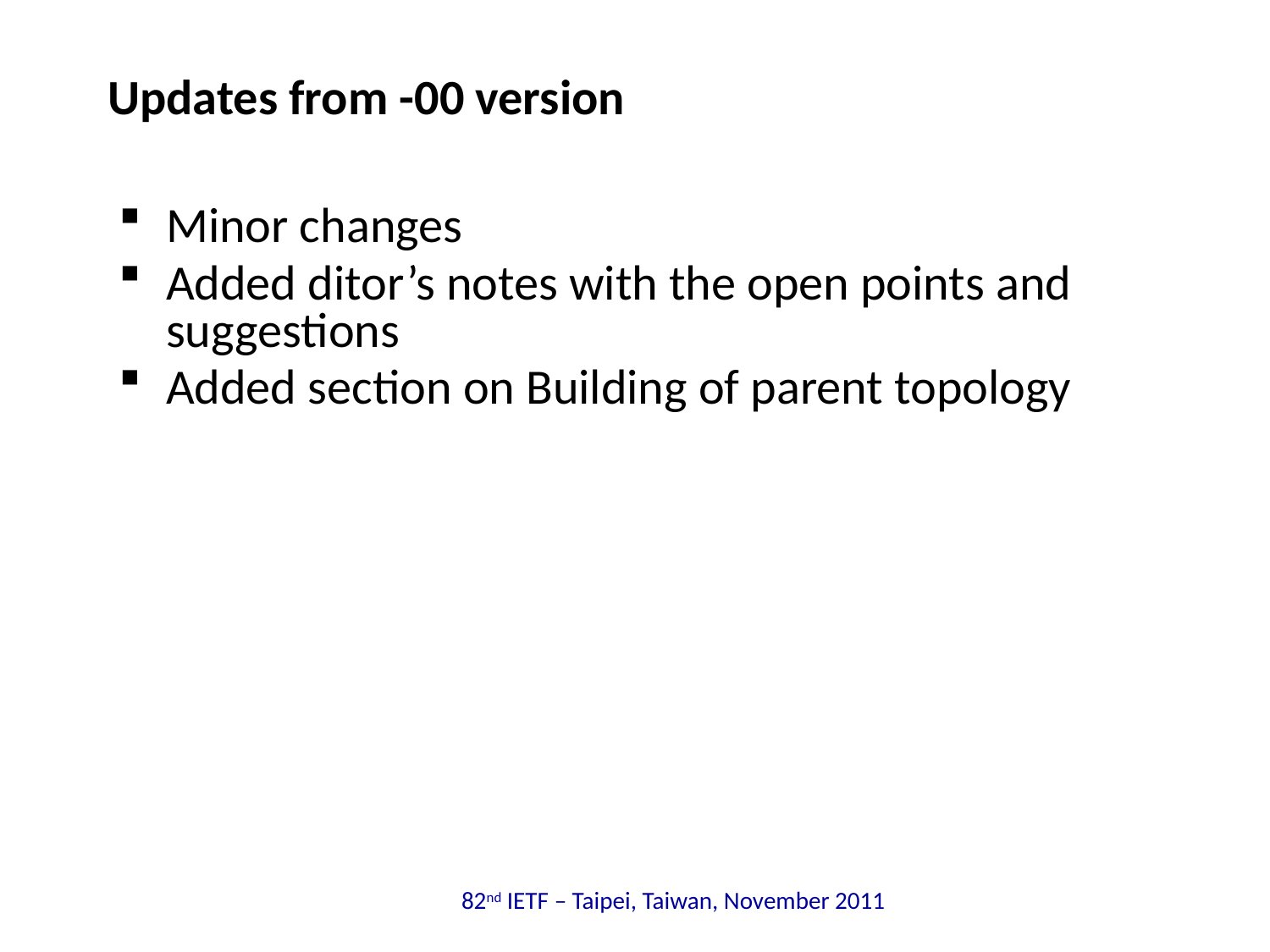

# Updates from -00 version

Minor changes
Added ditor’s notes with the open points and suggestions
Added section on Building of parent topology